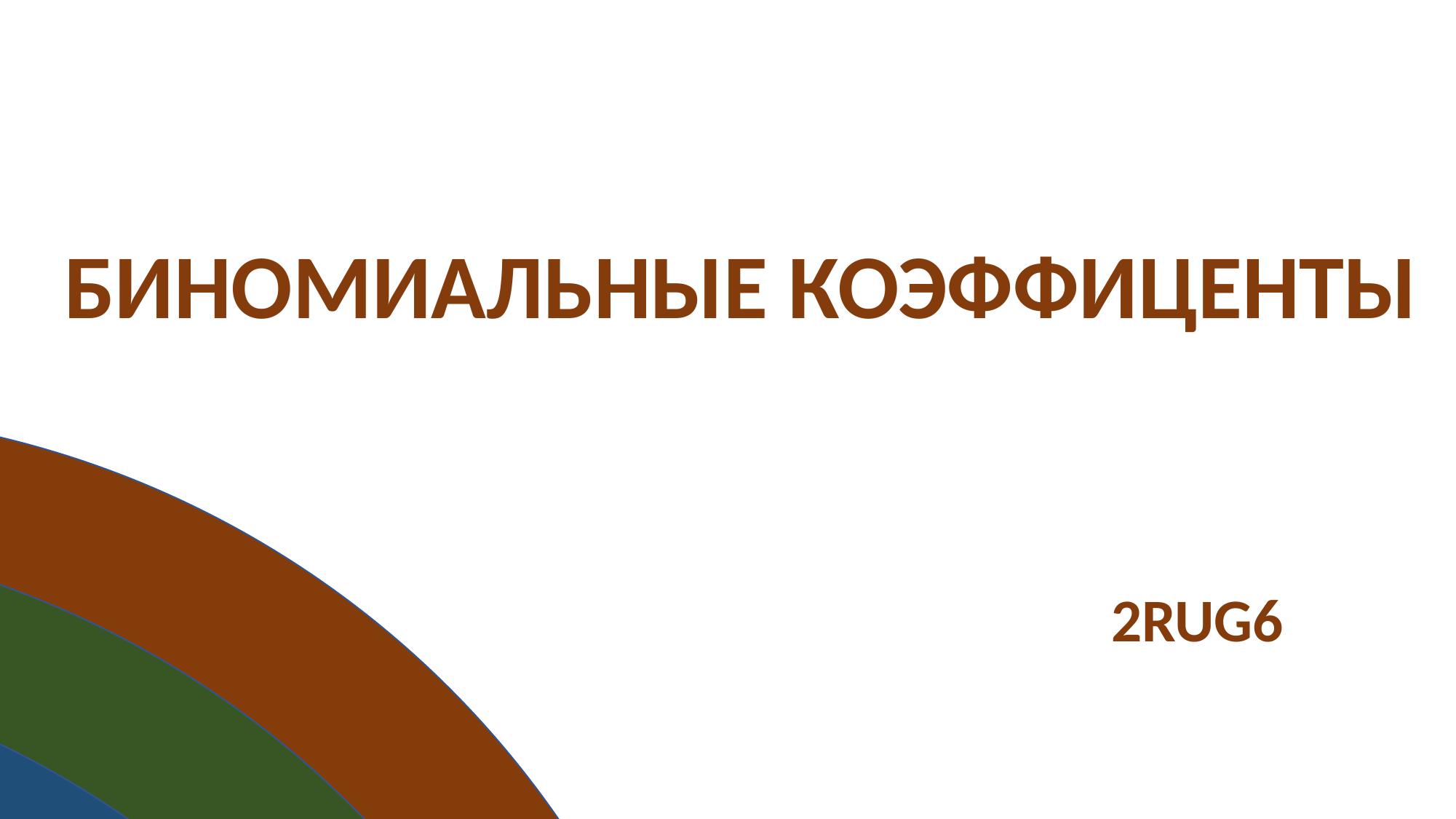

Создатель
Исаак Ньютон
1643-1727
БИНОМИАЛЬНЫЕ КОЭФФИЦЕНТЫ

2RUG6